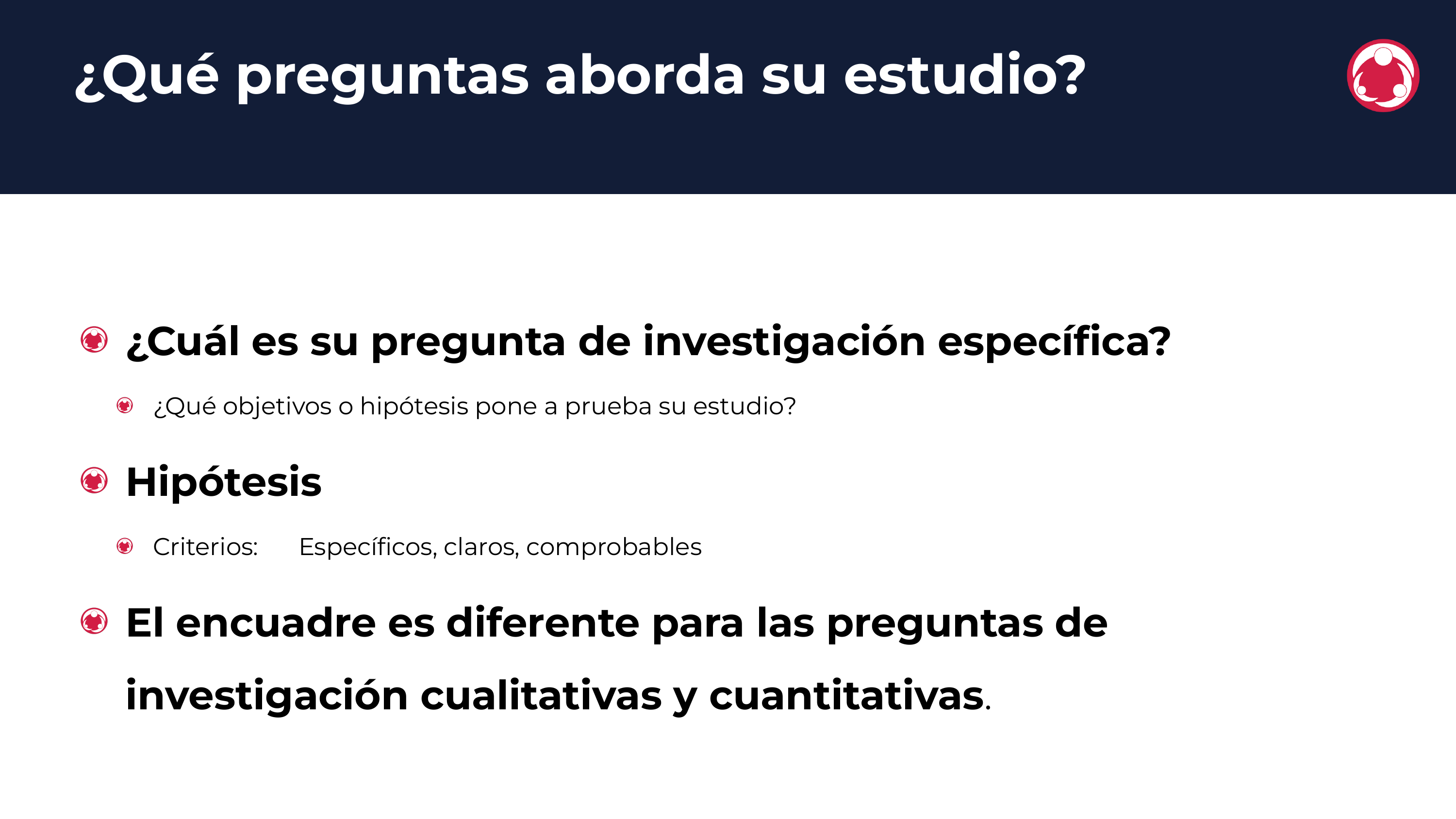

¿Qué preguntas aborda su estudio?

¿Cuál es su pregunta de investigación específica?
¿Qué objetivos o hipótesis pone a prueba su estudio?
Hipótesis
Criterios: 	Específicos, claros, comprobables
El encuadre es diferente para las preguntas de investigación cualitativas y cuantitativas.